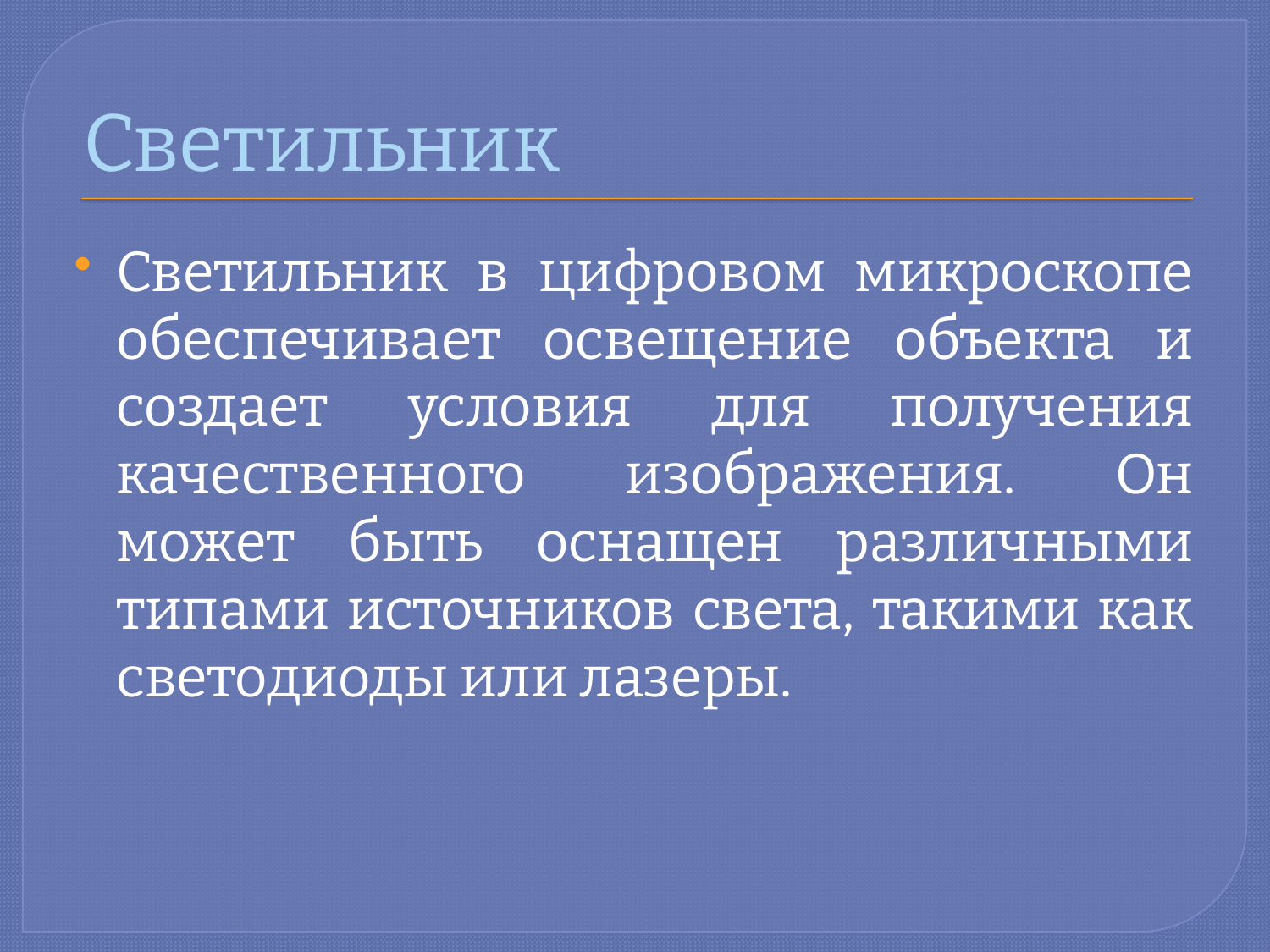

# Светильник
Светильник в цифровом микроскопе обеспечивает освещение объекта и создает условия для получения качественного изображения. Он может быть оснащен различными типами источников света, такими как светодиоды или лазеры.